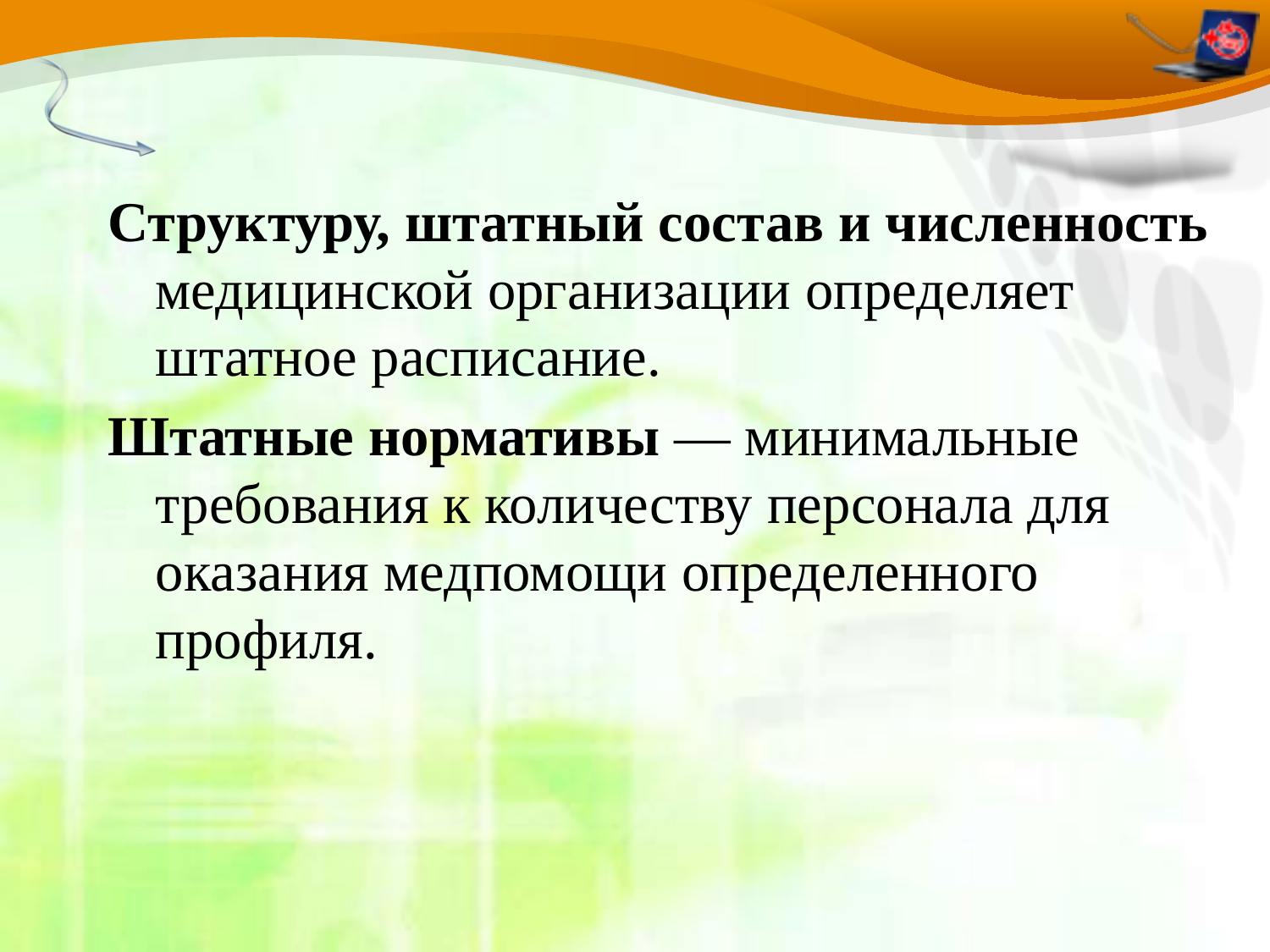

Структуру, штатный состав и численность медицинской организации определяет штатное расписание.
Штатные нормативы — минимальные требования к количеству персонала для оказания медпомощи определенного профиля.